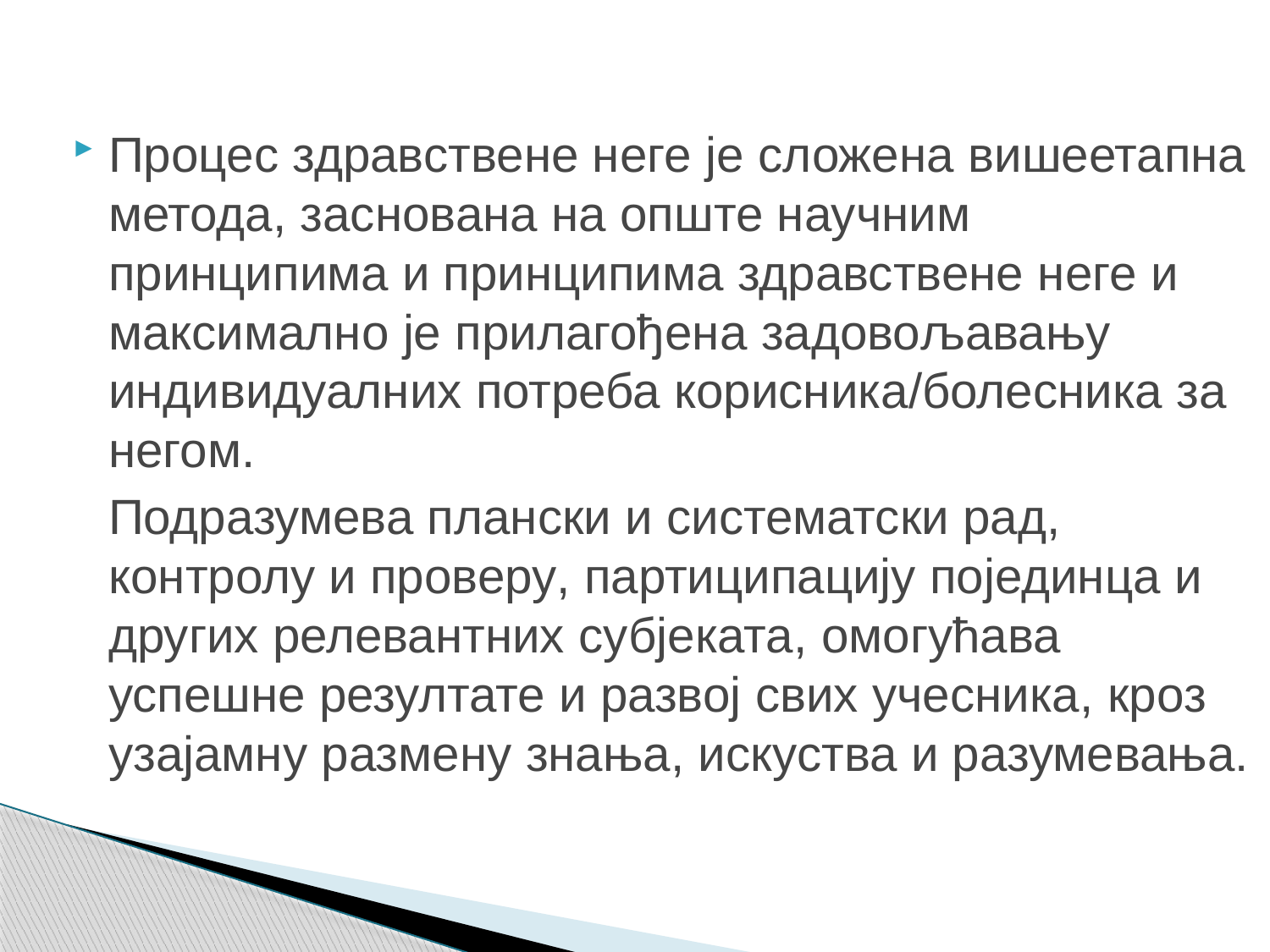

Процес здравствене неге је сложена вишеетапна метода, заснована на опште научним принципима и принципима здравствене неге и максимално је прилагођена задовољавању индивидуалних потреба корисника/болесника за негом.
	Подразумева плански и систематски рад, контролу и проверу, партиципацију појединца и других релевантних субјеката, омогућава успешне резултате и развој свих учесника, кроз узајамну размену знања, искуства и разумевања.